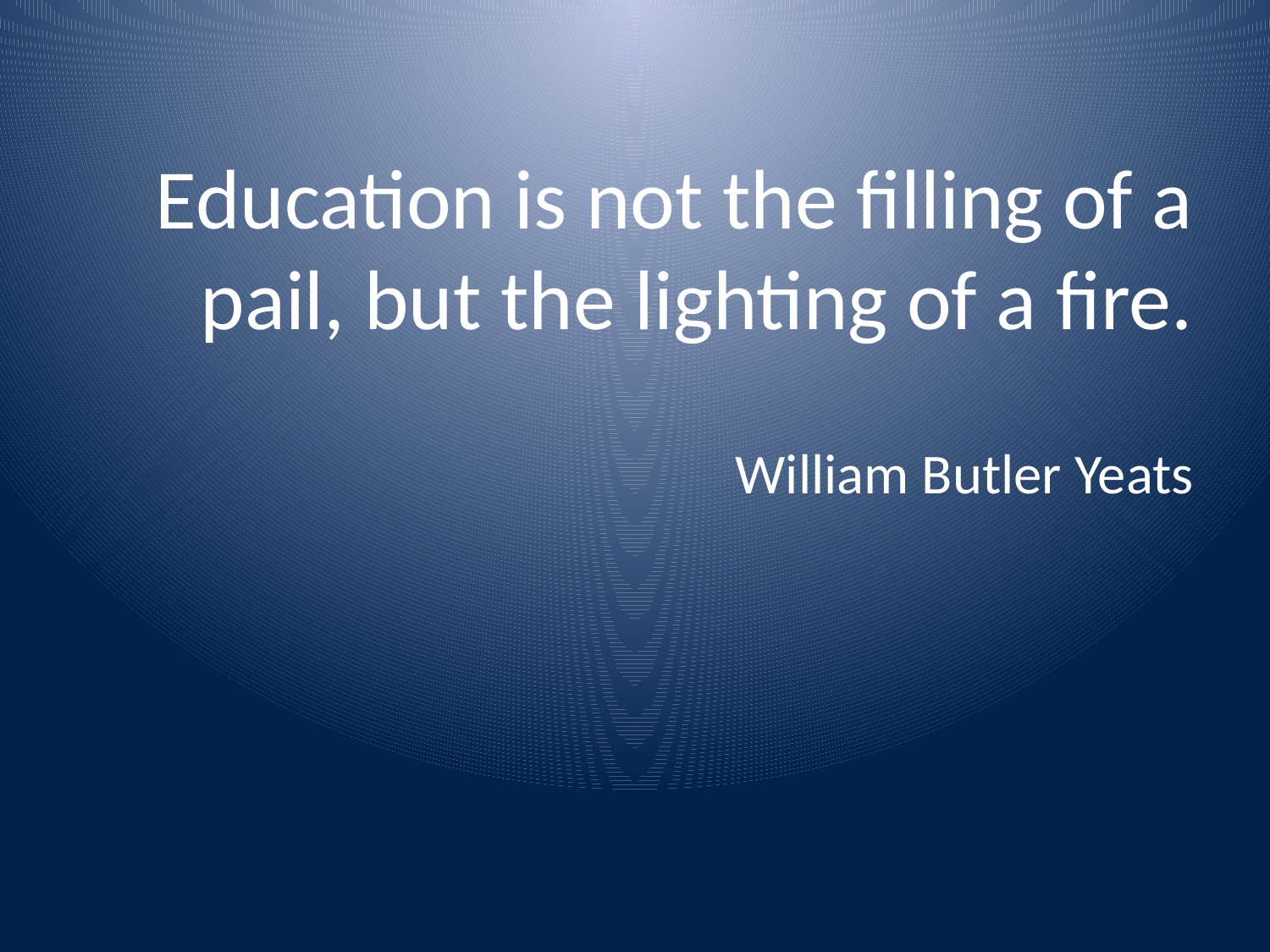

Education is not the filling of a pail, but the lighting of a fire.

William Butler Yeats